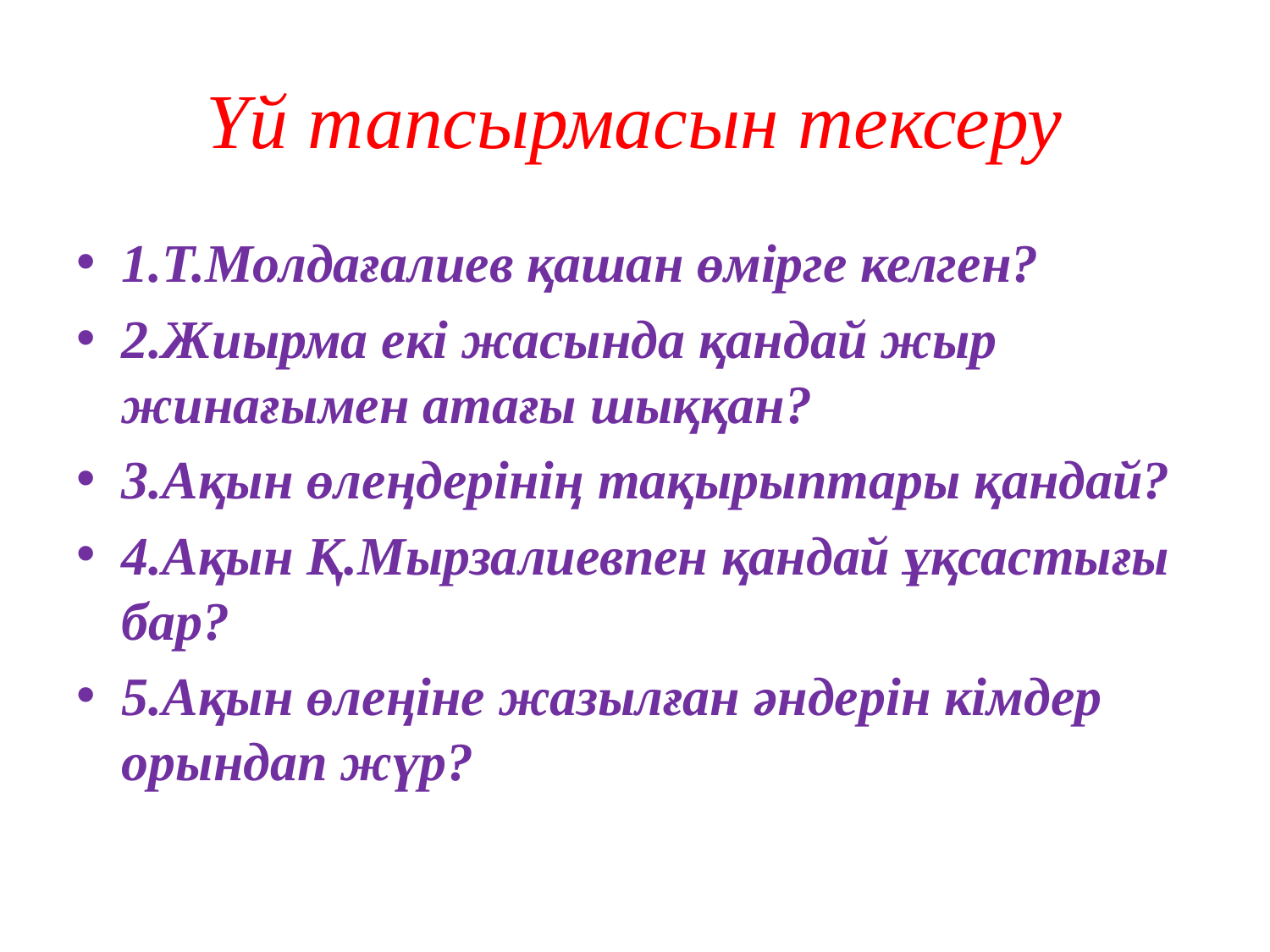

# Үй тапсырмасын тексеру
1.Т.Молдағалиев қашан өмірге келген?
2.Жиырма екі жасында қандай жыр жинағымен атағы шыққан?
3.Ақын өлеңдерінің тақырыптары қандай?
4.Ақын Қ.Мырзалиевпен қандай ұқсастығы бар?
5.Ақын өлеңіне жазылған әндерін кімдер орындап жүр?